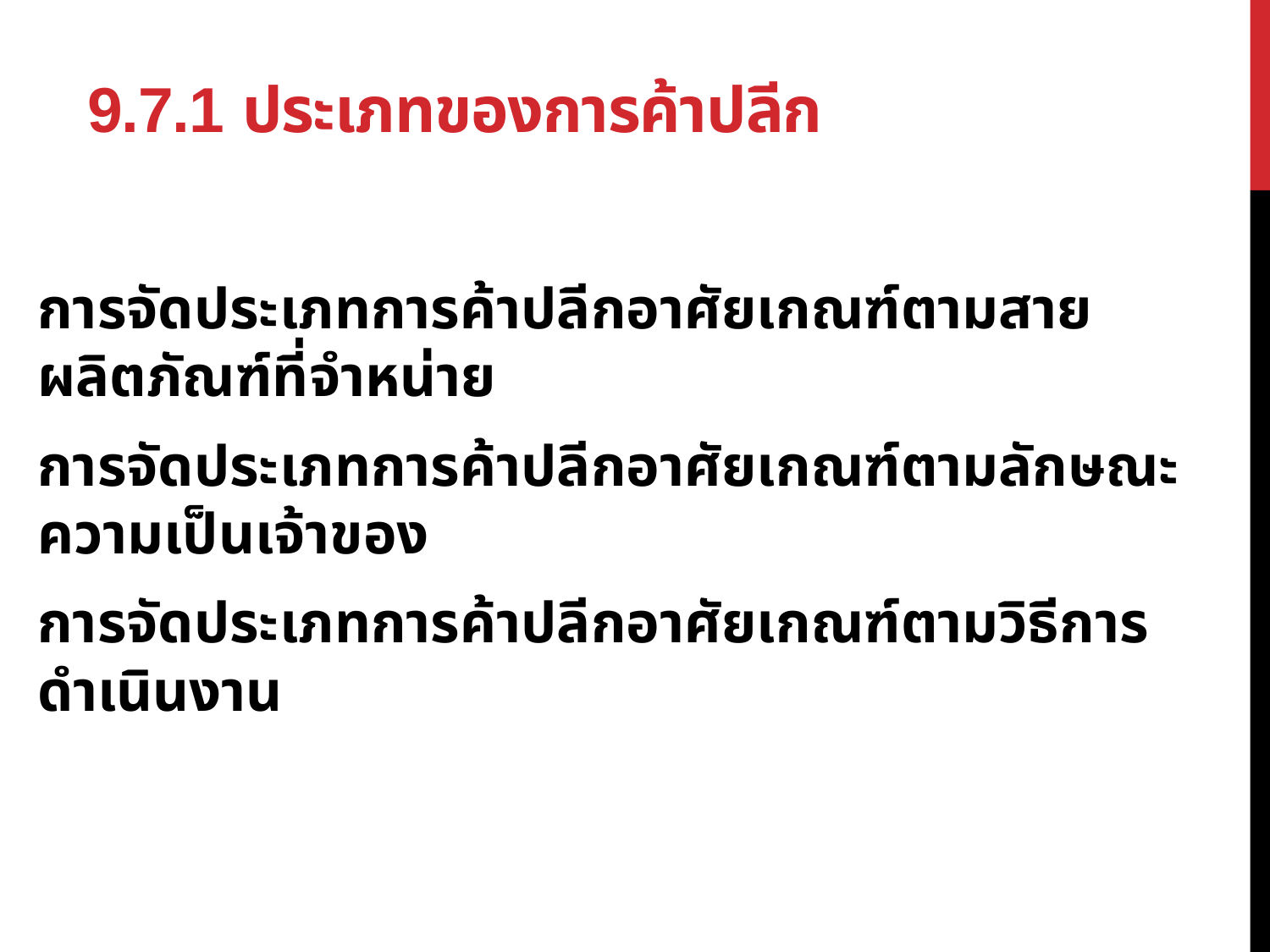

# 9.7.1 ประเภทของการค้าปลีก
การจัดประเภทการค้าปลีกอาศัยเกณฑ์ตามสายผลิตภัณฑ์ที่จำหน่าย
การจัดประเภทการค้าปลีกอาศัยเกณฑ์ตามลักษณะความเป็นเจ้าของ
การจัดประเภทการค้าปลีกอาศัยเกณฑ์ตามวิธีการดำเนินงาน